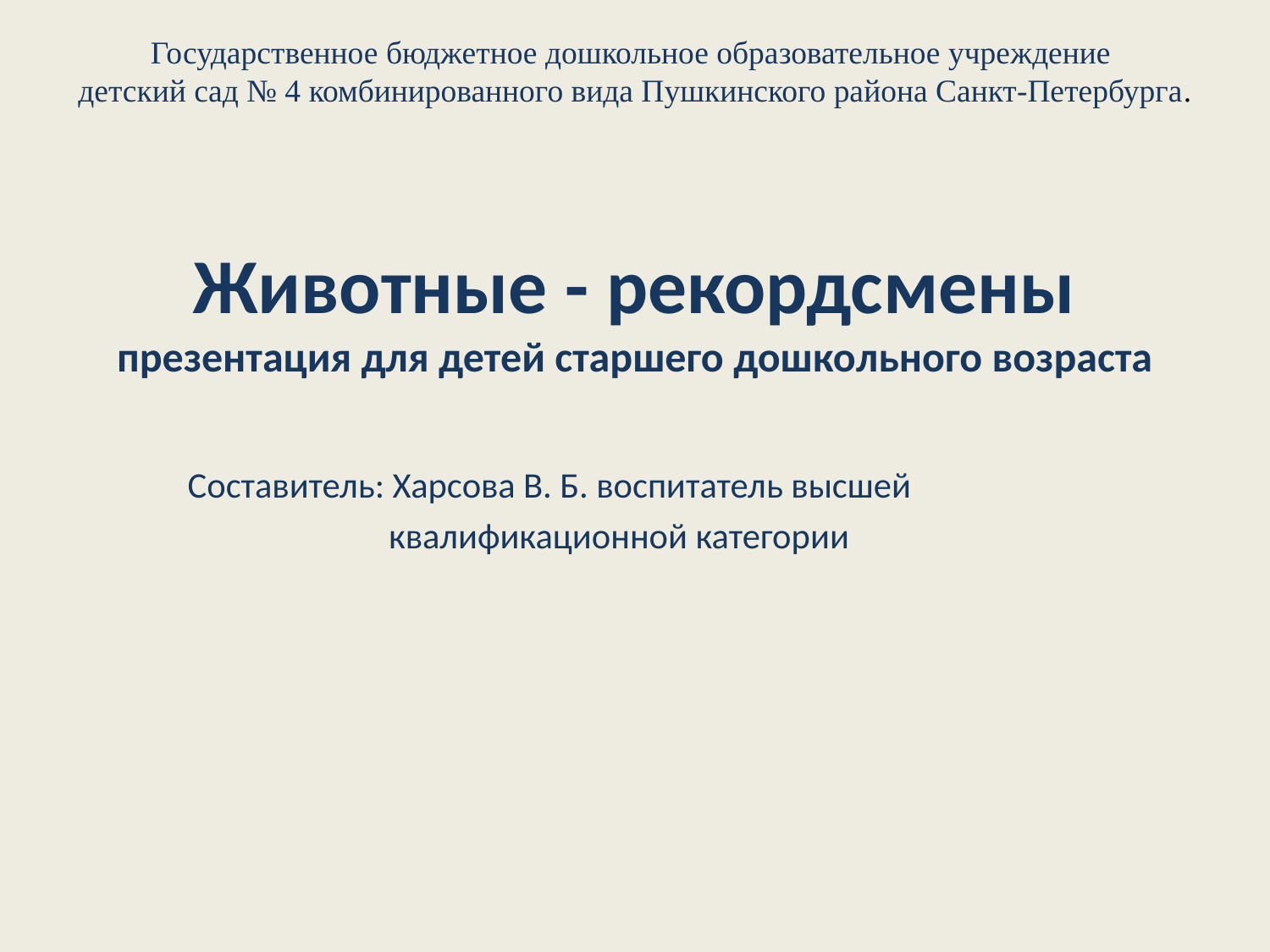

Государственное бюджетное дошкольное образовательное учреждение
детский сад № 4 комбинированного вида Пушкинского района Санкт-Петербурга.
Животные - рекордсмены
презентация для детей старшего дошкольного возраста
Составитель: Харсова В. Б. воспитатель высшей
                         квалификационной категории